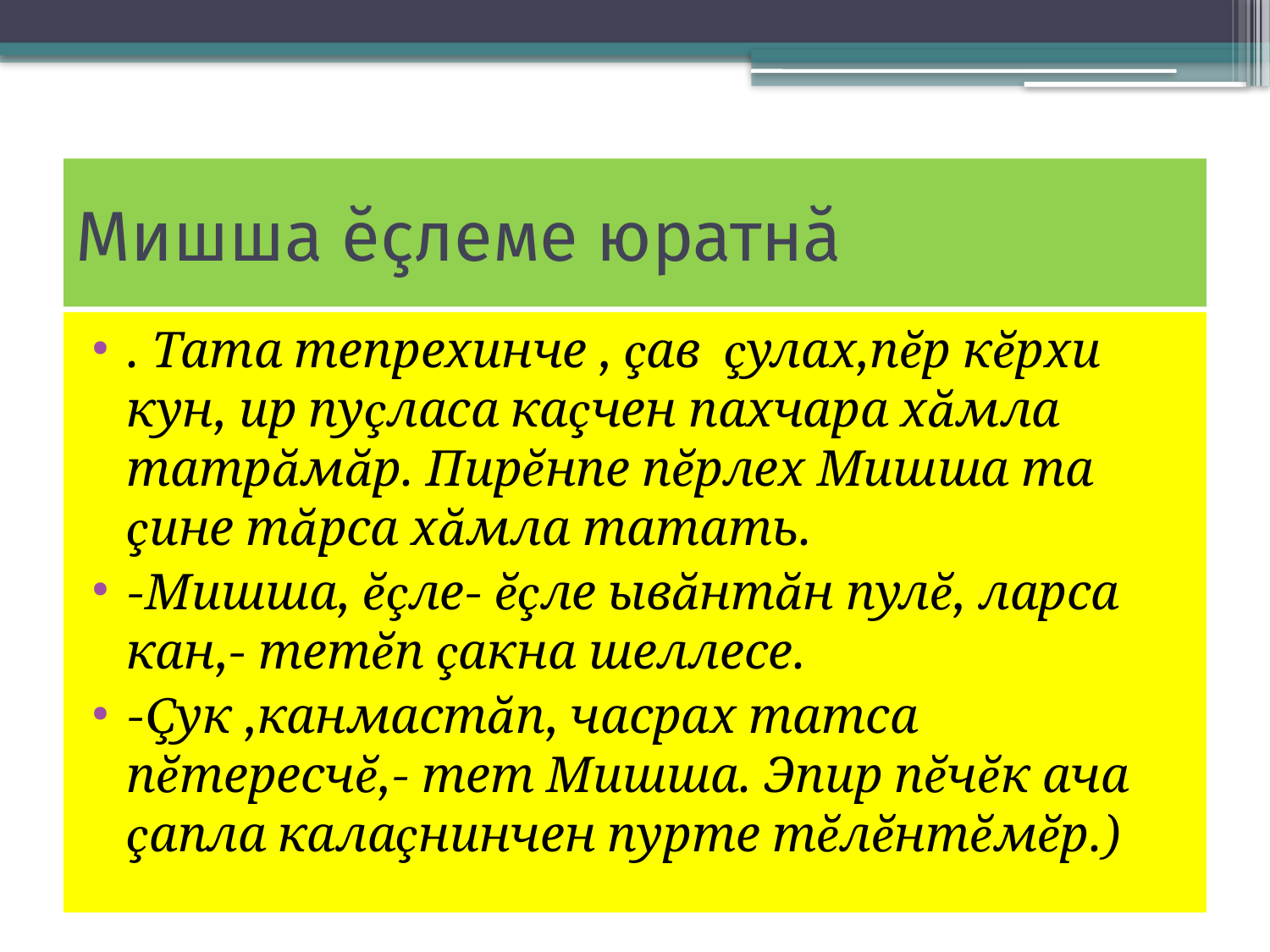

# Мишша ĕçлеме юратнă
. Тата тепрехинче , çав  çулах,пĕр кĕрхи кун, ир пуçласа каçчен пахчара хăмла татрăмăр. Пирĕнпе пĕрлех Мишша та çине тăрса хăмла татать.
-Мишша, ĕçле- ĕçле ывăнтăн пулĕ, ларса кан,- тетĕп çакна шеллесе.
-Çук ,канмастăп, часрах татса пĕтересчĕ,- тет Мишша. Эпир пĕчĕк ача çапла калаçнинчен пурте тĕлĕнтĕмĕр.)